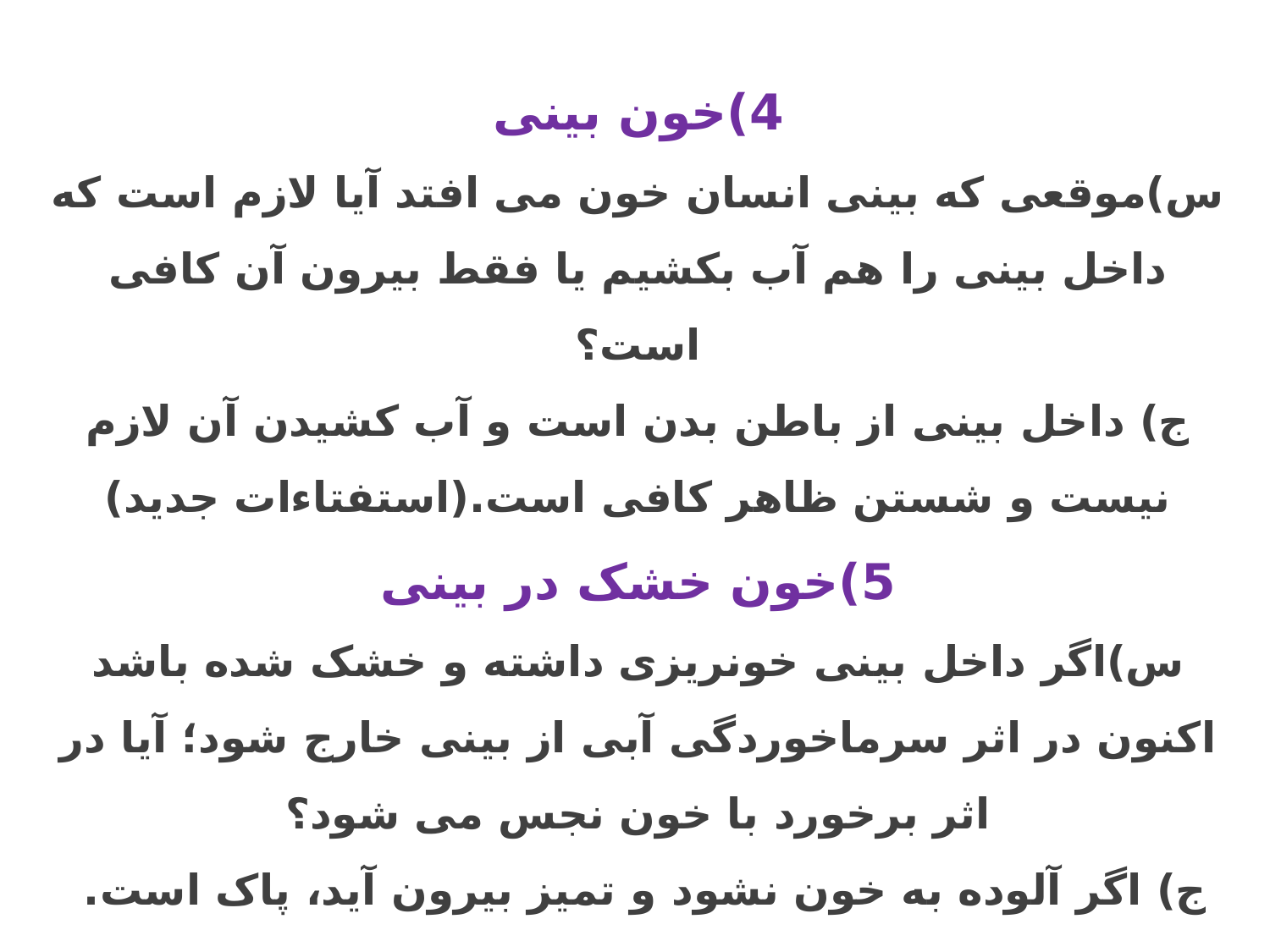

4)خون بینی
س)موقعی که بینی انسان خون می افتد آیا لازم است که داخل بینی را هم آب بکشیم یا فقط بیرون آن کافی است؟
ج) داخل بینی از باطن بدن است و آب کشیدن آن لازم نیست و شستن ظاهر کافی است.(استفتاءات جدید)
5)خون خشک در بینی
س)اگر داخل بینی خونریزی داشته و خشک شده باشد اکنون در اثر سرماخوردگی آبی از بینی خارج شود؛ آیا در اثر برخورد با خون نجس می شود؟
ج) اگر آلوده به خون نشود و تمیز بیرون آید، پاک است.